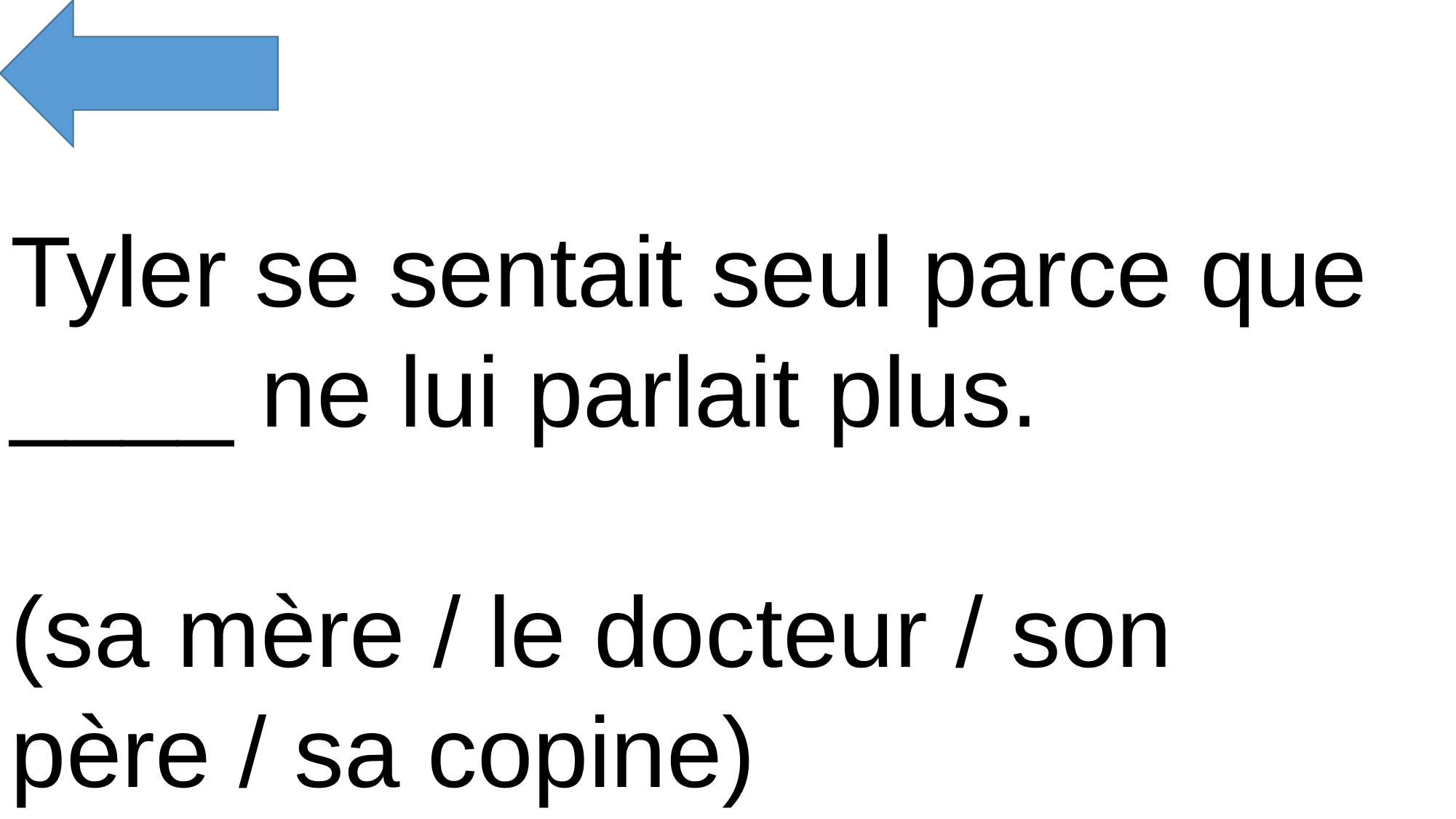

Tyler se sentait seul parce que ____ ne lui parlait plus.

(sa mère / le docteur / son père / sa copine)